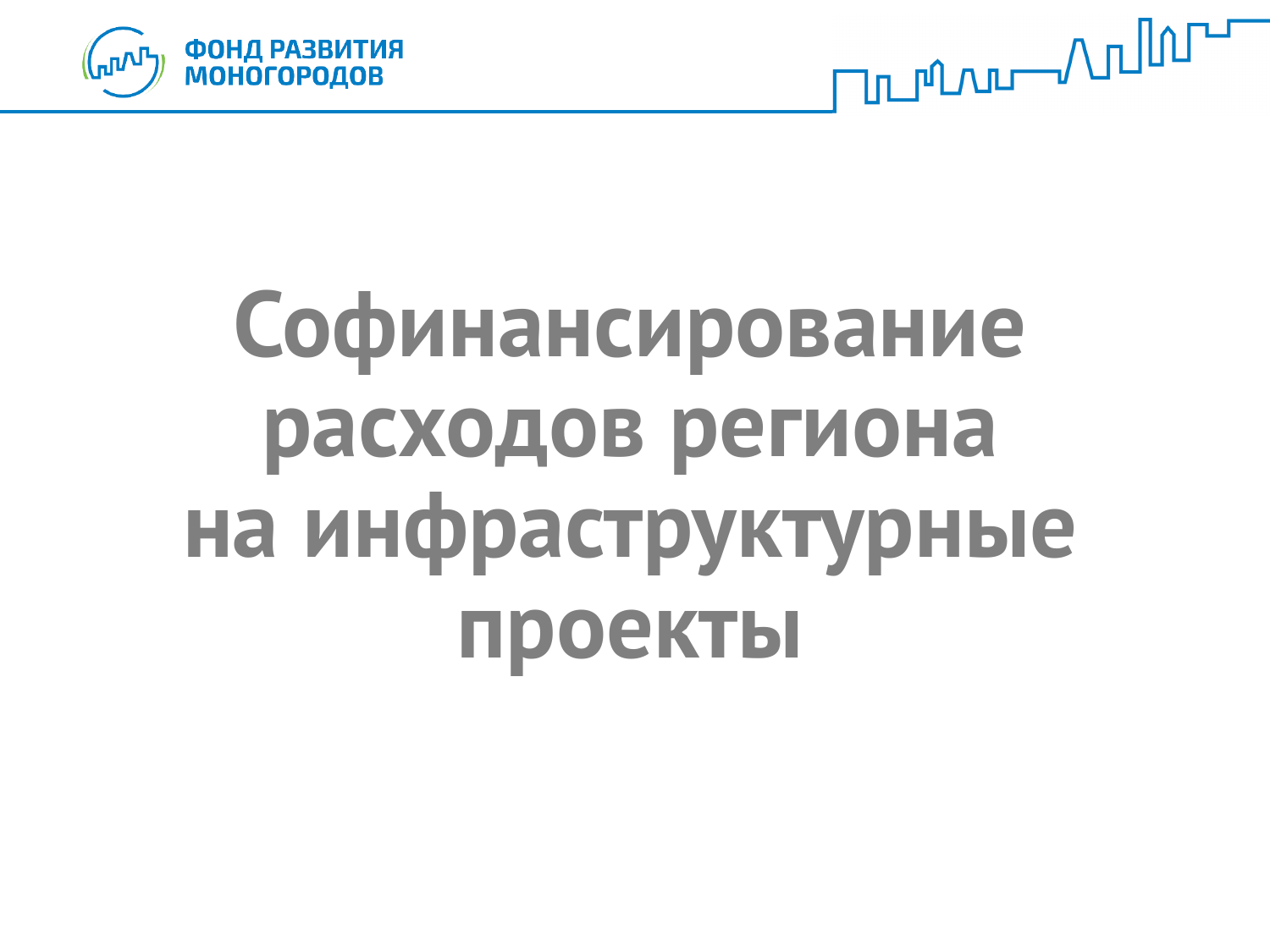

# Софинансирование расходов региона на инфраструктурные проекты